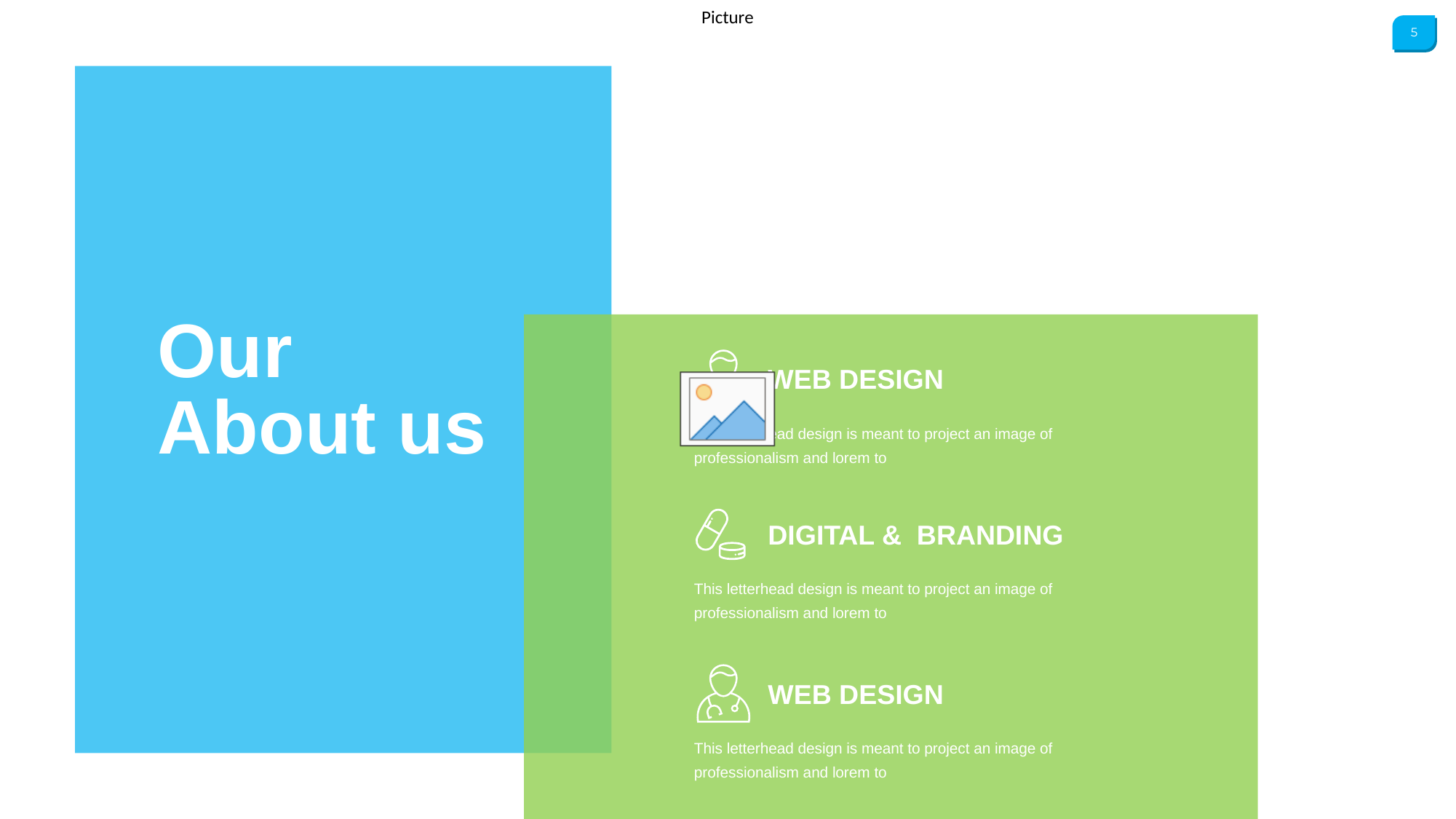

Our
About us

WEB DESIGN
This letterhead design is meant to project an image of professionalism and lorem to

DIGITAL &  BRANDING
This letterhead design is meant to project an image of professionalism and lorem to

WEB DESIGN
This letterhead design is meant to project an image of professionalism and lorem to